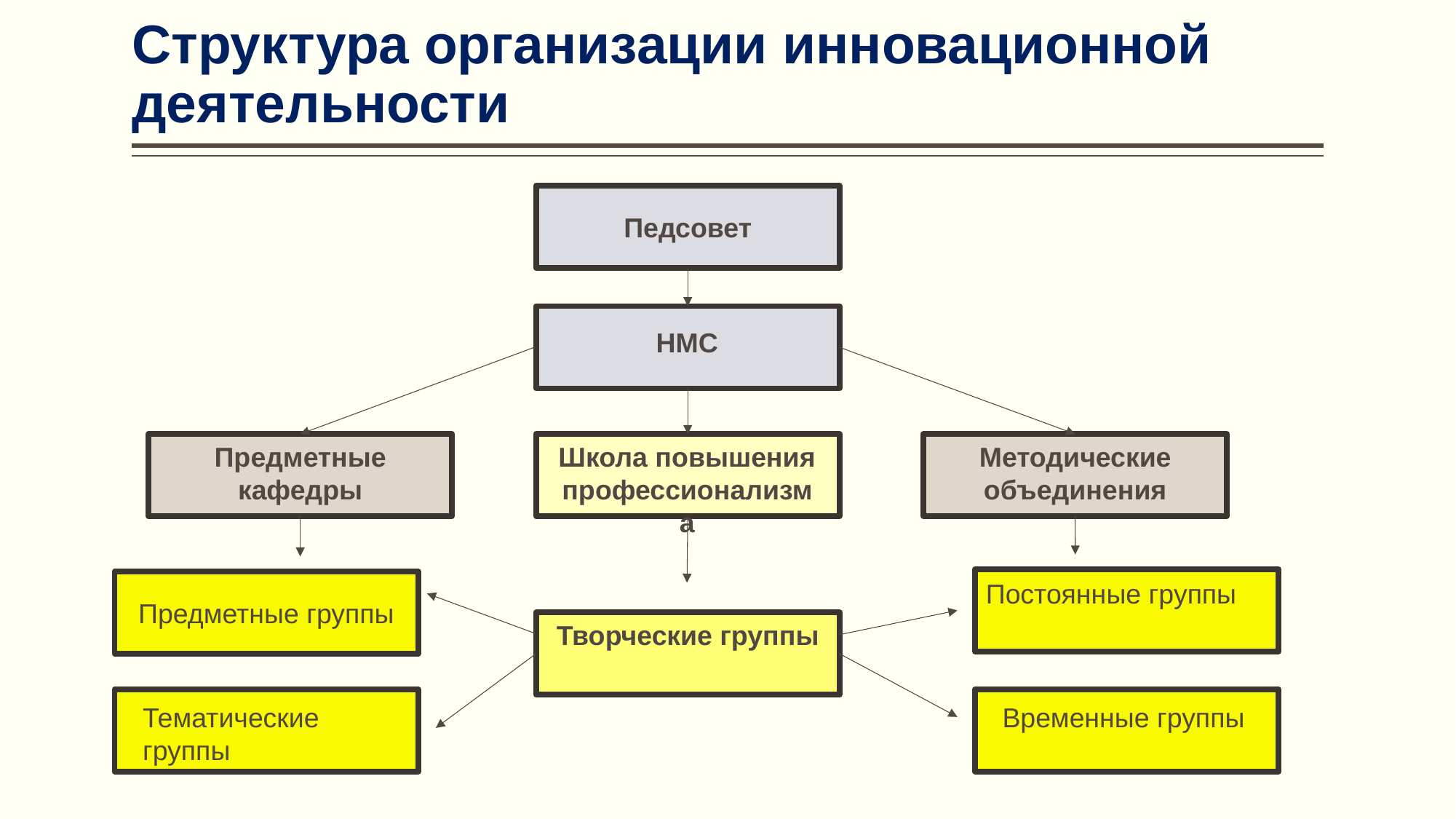

# Структура организации инновационной деятельности
Педсовет

НМС

Предметные кафедры
Школа повышения профессионализма

Методические объединения

Предметные группы
Постоянные группы

Творческие группы

Тематические группы
Временные группы